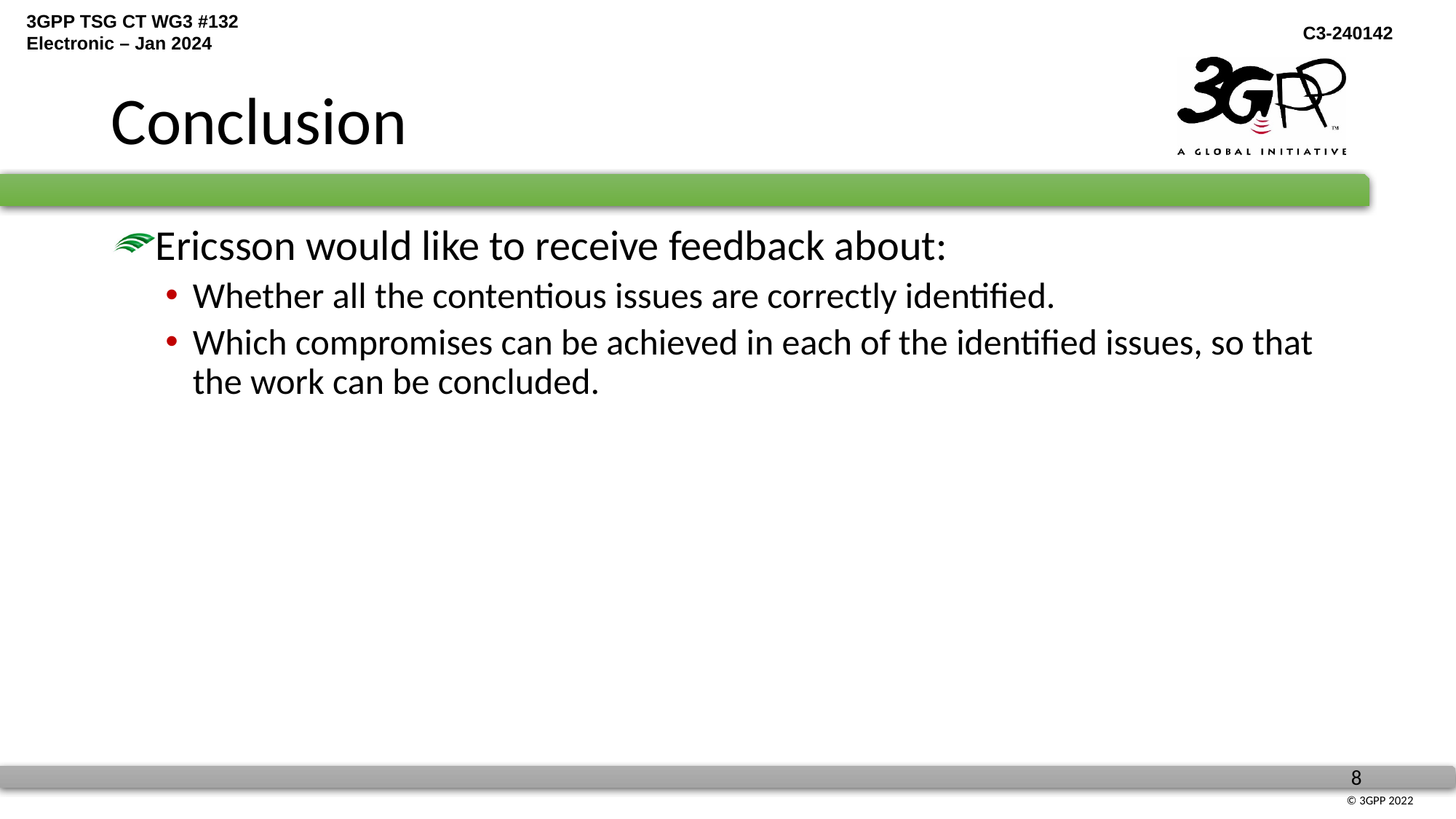

# Conclusion
Ericsson would like to receive feedback about:
Whether all the contentious issues are correctly identified.
Which compromises can be achieved in each of the identified issues, so that the work can be concluded.